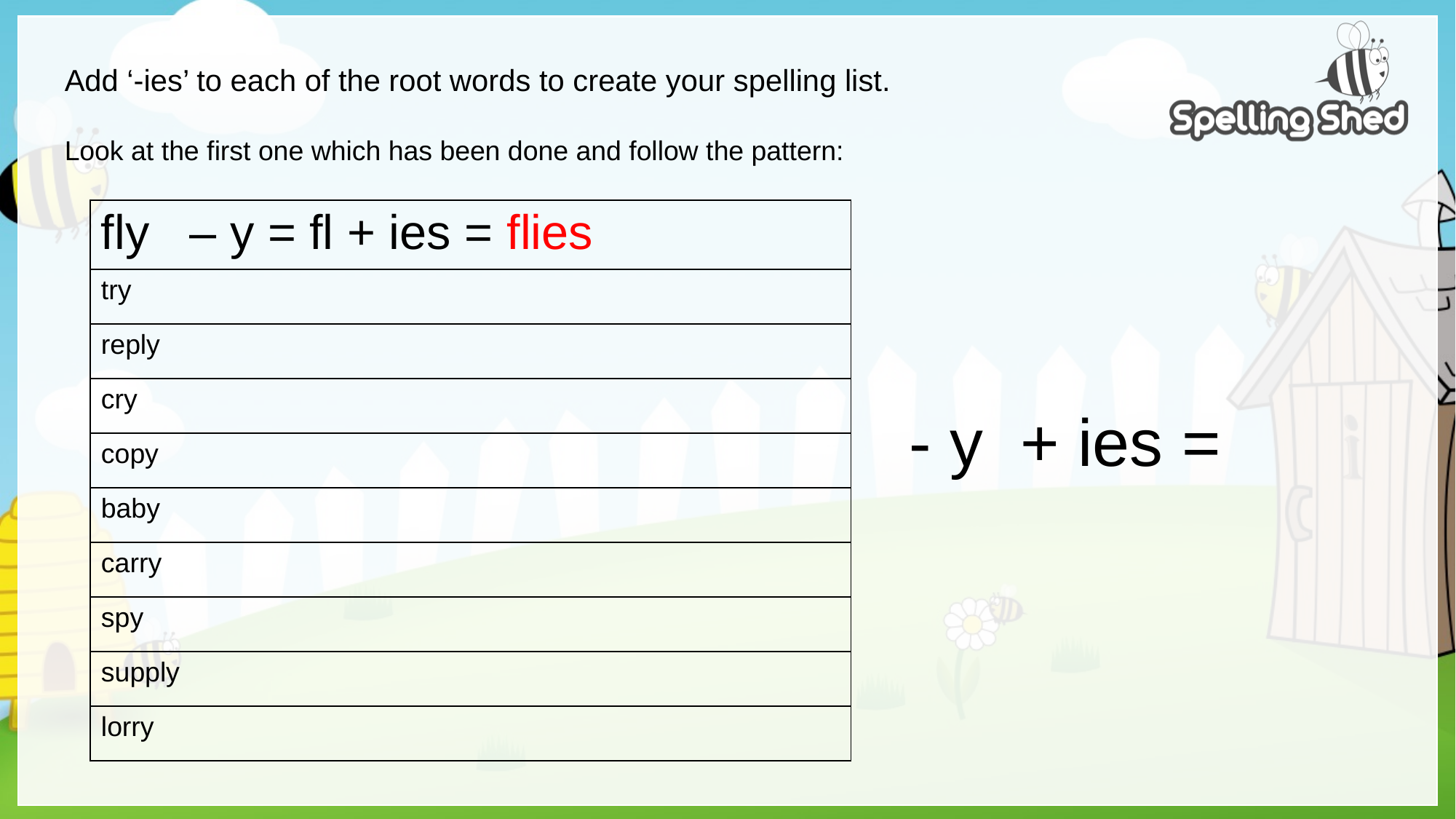

Add ‘-ies’ to each of the root words to create your spelling list.

Look at the first one which has been done and follow the pattern:
| fly – y = fl + ies = flies |
| --- |
| try |
| reply |
| cry |
| copy |
| baby |
| carry |
| spy |
| supply |
| lorry |
- y  + ies =